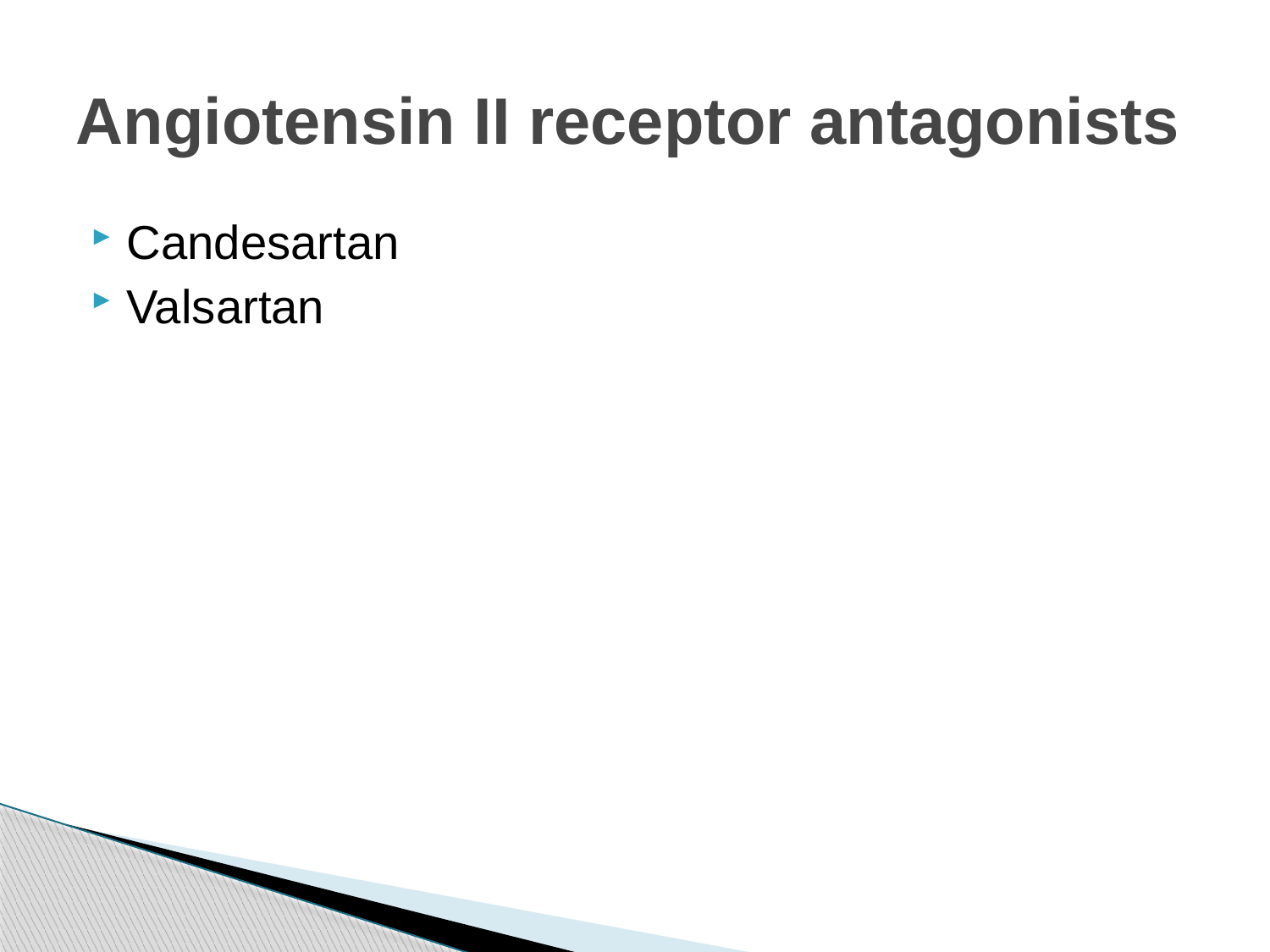

# Angiotensin II receptor antagonists
Candesartan
Valsartan